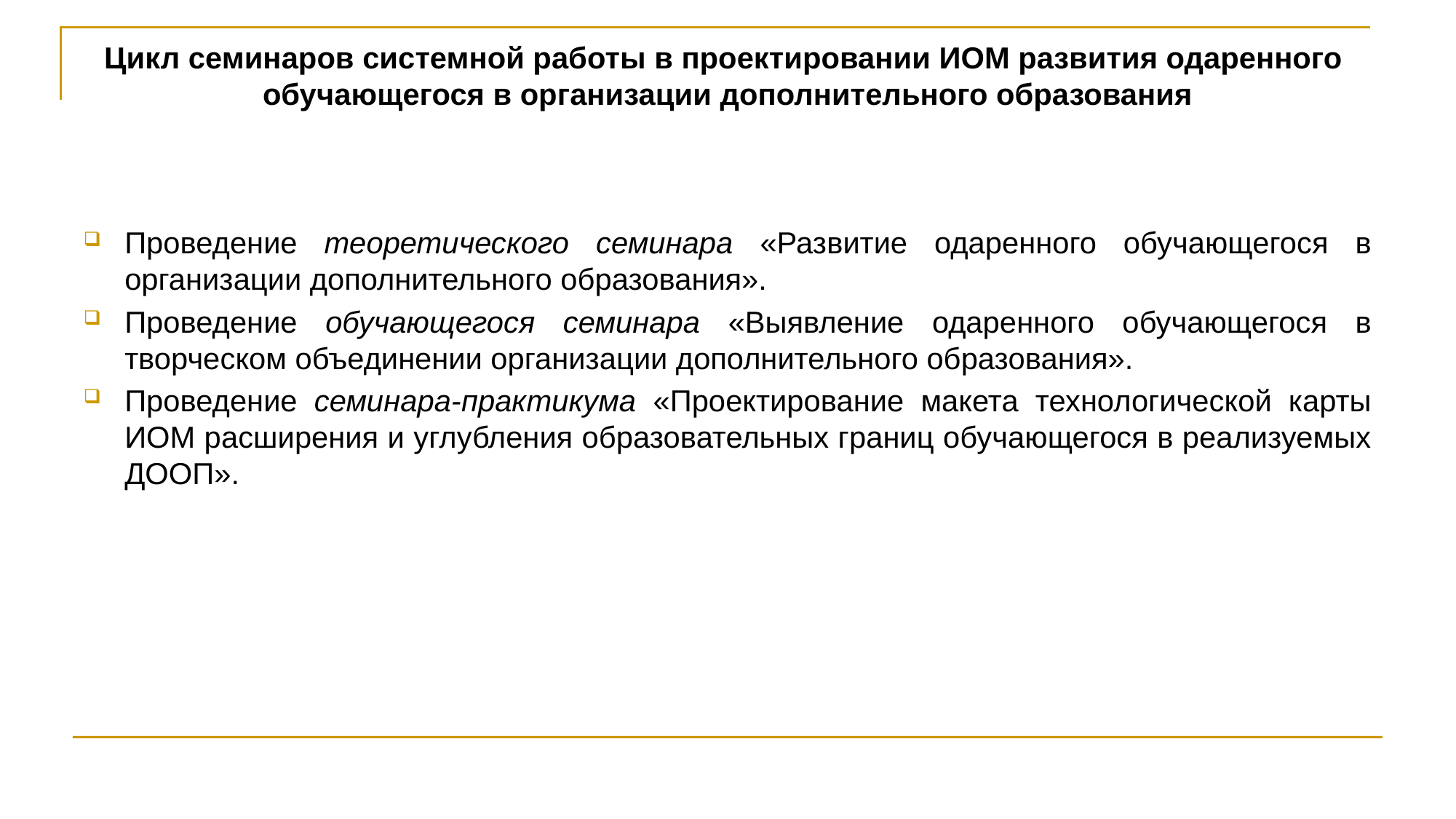

# Цикл семинаров системной работы в проектировании ИОМ развития одаренного  обучающегося в организации дополнительного образования
Проведение теоретического семинара «Развитие одаренного обучающегося в организации дополнительного образования».
Проведение обучающегося семинара «Выявление одаренного обучающегося в творческом объединении организации дополнительного образования».
Проведение семинара-практикума «Проектирование макета технологической карты ИОМ расширения и углубления образовательных границ обучающегося в реализуемых ДООП».